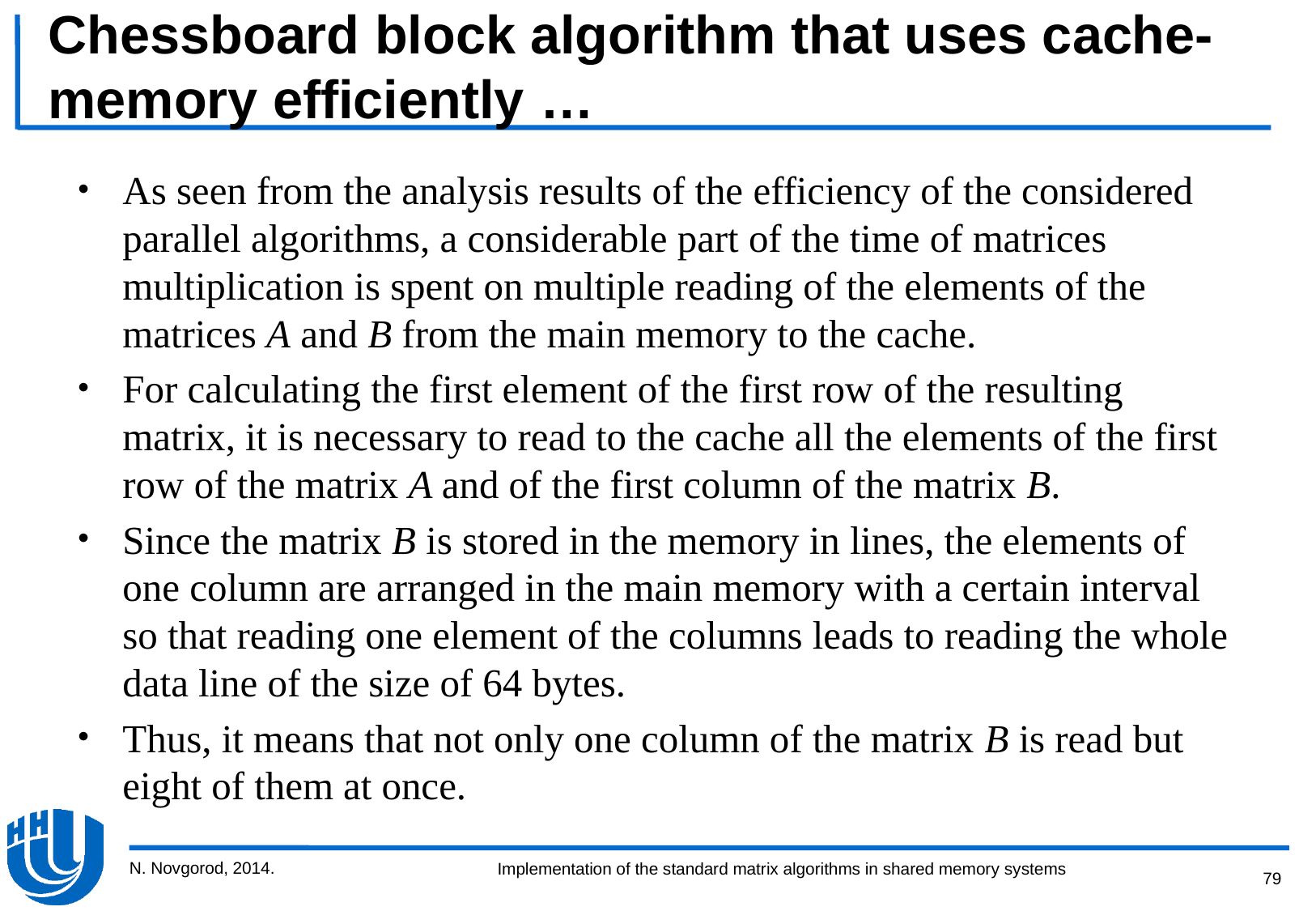

# Chessboard block algorithm that uses cache-memory efficiently …
As seen from the analysis results of the efficiency of the considered parallel algorithms, a considerable part of the time of matrices multiplication is spent on multiple reading of the elements of the matrices A and B from the main memory to the cache.
For calculating the first element of the first row of the resulting matrix, it is necessary to read to the cache all the elements of the first row of the matrix A and of the first column of the matrix B.
Since the matrix B is stored in the memory in lines, the elements of one column are arranged in the main memory with a certain interval so that reading one element of the columns leads to reading the whole data line of the size of 64 bytes.
Thus, it means that not only one column of the matrix B is read but eight of them at once.
N. Novgorod, 2014.
79
Implementation of the standard matrix algorithms in shared memory systems